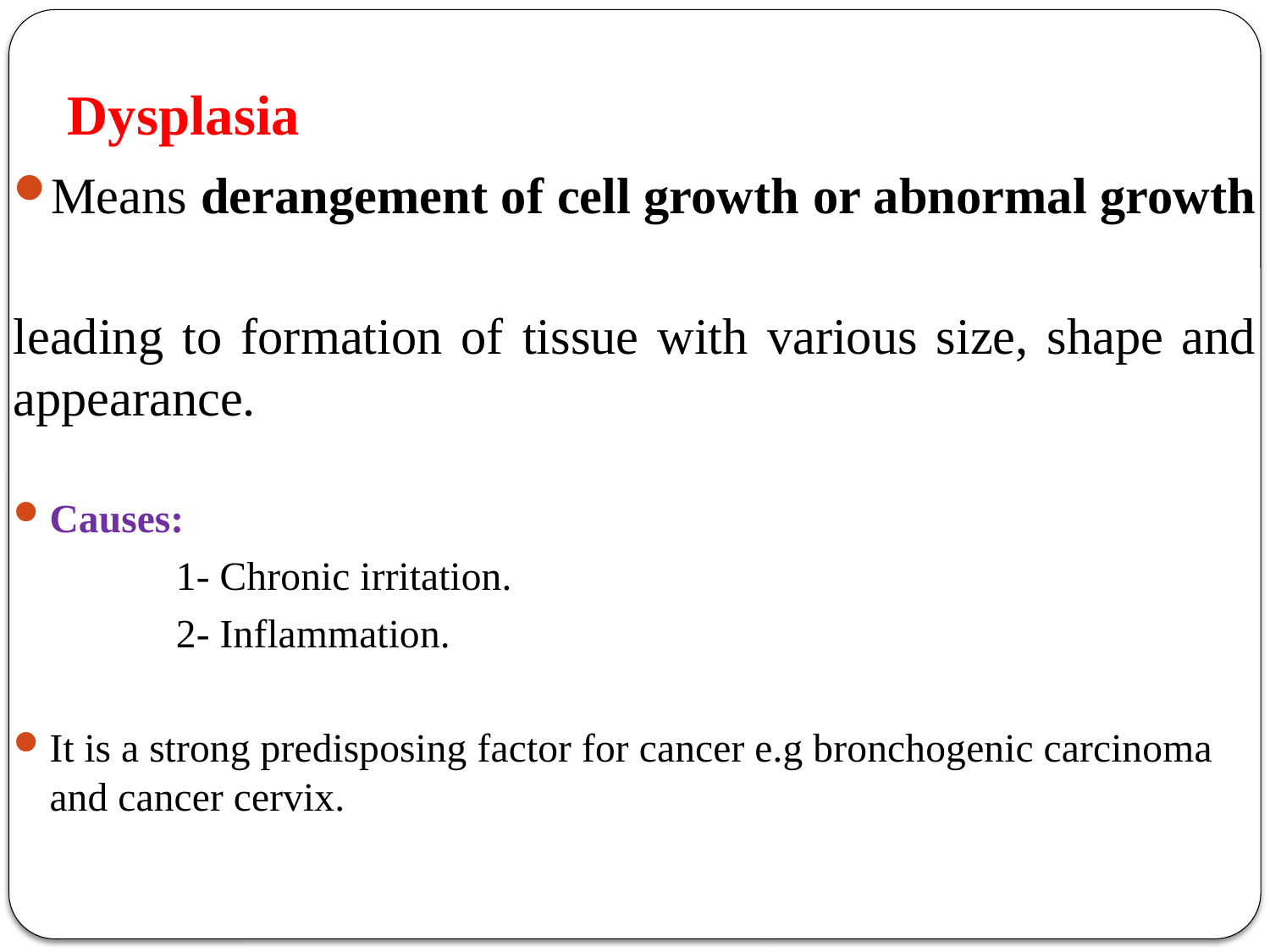

# Dysplasia
Means derangement of cell growth or abnormal growth

leading to formation of tissue with various size, shape and appearance.

Causes:
                1- Chronic irritation.
                2- Inflammation.

It is a strong predisposing factor for cancer e.g bronchogenic carcinoma and cancer cervix.